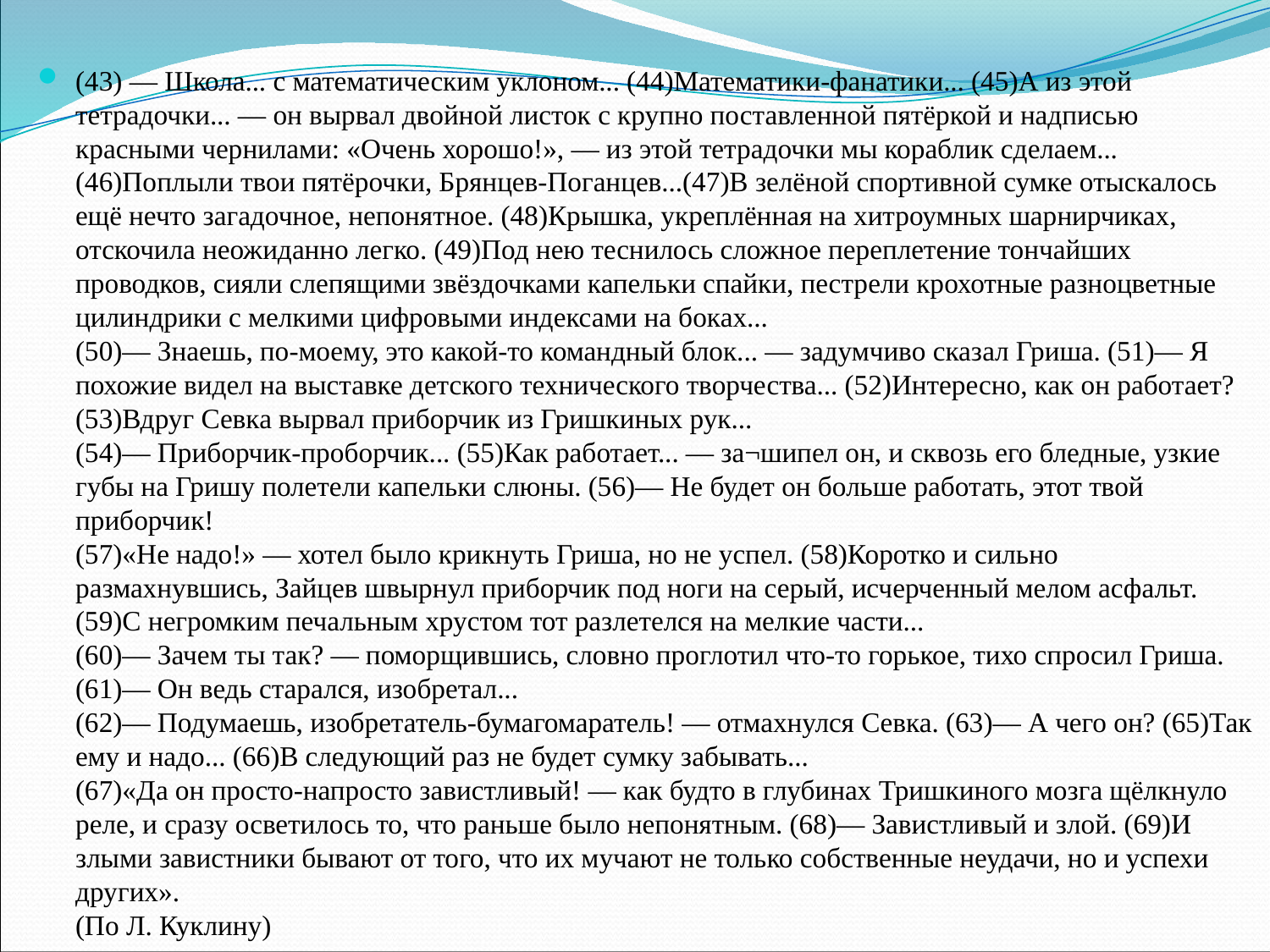

(43) — Школа... с математическим уклоном... (44)Математики-фанатики... (45)А из этой тетрадочки... — он вырвал двойной листок с крупно поставленной пятёркой и надписью красными чернилами: «Очень хорошо!», — из этой тетрадочки мы кораблик сделаем... (46)Поплыли твои пятёрочки, Брянцев-Поганцев...(47)В зелёной спортивной сумке отыскалось ещё нечто загадочное, непонятное. (48)Крышка, укреплённая на хитроумных шарнирчиках, отскочила неожиданно легко. (49)Под нею теснилось сложное переплетение тончайших проводков, сияли слепящими звёздочками капельки спайки, пестрели крохотные разноцветные цилиндрики с мелкими цифровыми индексами на боках...
(50)— Знаешь, по-моему, это какой-то командный блок... — задумчиво сказал Гриша. (51)— Я похожие видел на выставке детского технического творчества... (52)Интересно, как он работает?
(53)Вдруг Севка вырвал приборчик из Гришкиных рук...
(54)— Приборчик-проборчик... (55)Как работает... — за¬шипел он, и сквозь его бледные, узкие губы на Гришу полетели капельки слюны. (56)— Не будет он больше работать, этот твой приборчик!
(57)«Не надо!» — хотел было крикнуть Гриша, но не успел. (58)Коротко и сильно размахнувшись, Зайцев швырнул приборчик под ноги на серый, исчерченный мелом асфальт. (59)С негромким печальным хрустом тот разлетелся на мелкие части...
(60)— Зачем ты так? — поморщившись, словно проглотил что-то горькое, тихо спросил Гриша. (61)— Он ведь старался, изобретал...
(62)— Подумаешь, изобретатель-бумагомаратель! — отмахнулся Севка. (63)— А чего он? (65)Так ему и надо... (66)В следующий раз не будет сумку забывать...
(67)«Да он просто-напросто завистливый! — как будто в глубинах Тришкиного мозга щёлкнуло реле, и сразу осветилось то, что раньше было непонятным. (68)— Завистливый и злой. (69)И злыми завистники бывают от того, что их мучают не только собственные неудачи, но и успехи других».
(По Л. Куклину)